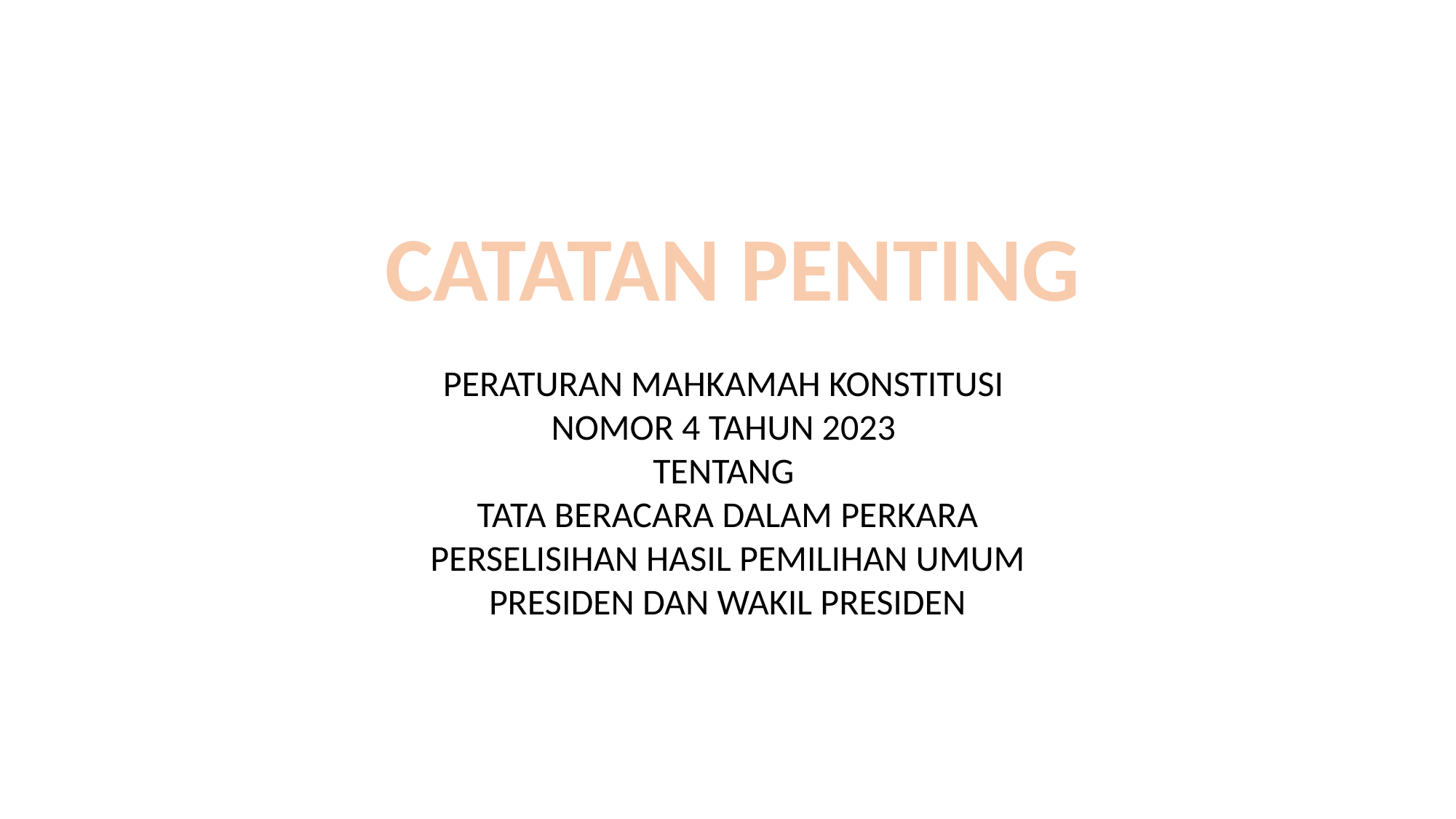

CATATAN PENTING
PERATURAN MAHKAMAH KONSTITUSI
NOMOR 4 TAHUN 2023
TENTANG
TATA BERACARA DALAM PERKARA PERSELISIHAN HASIL PEMILIHAN UMUM PRESIDEN DAN WAKIL PRESIDEN